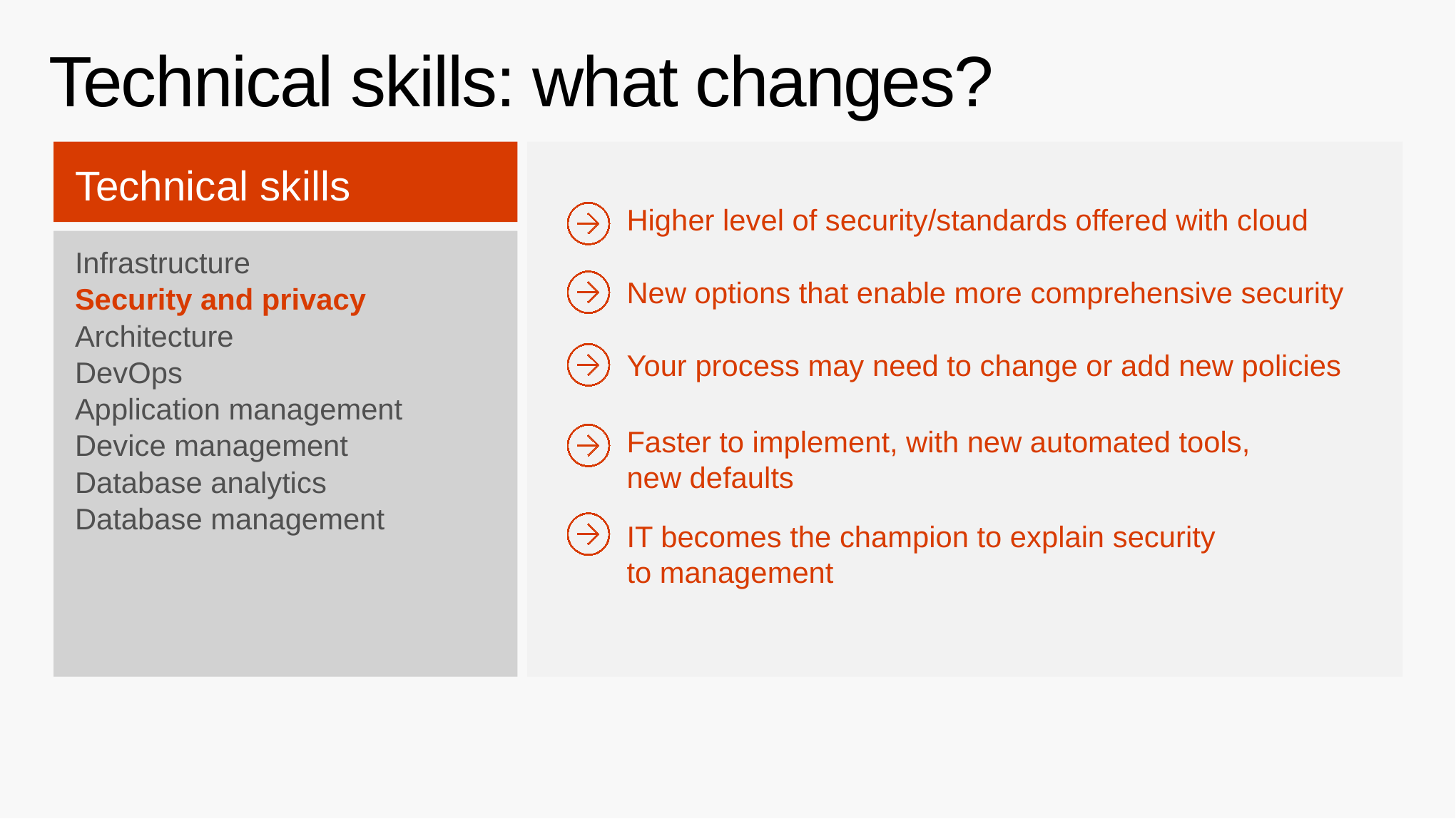

# Technical skills: what changes?
Technical skills
Infrastructure
Security and privacy
Architecture
DevOps
Application management
Device management
Database analytics
Database management

Higher level of security/standards offered with cloud

New options that enable more comprehensive security

Your process may need to change or add new policies

Faster to implement, with new automated tools,
new defaults

IT becomes the champion to explain security
to management